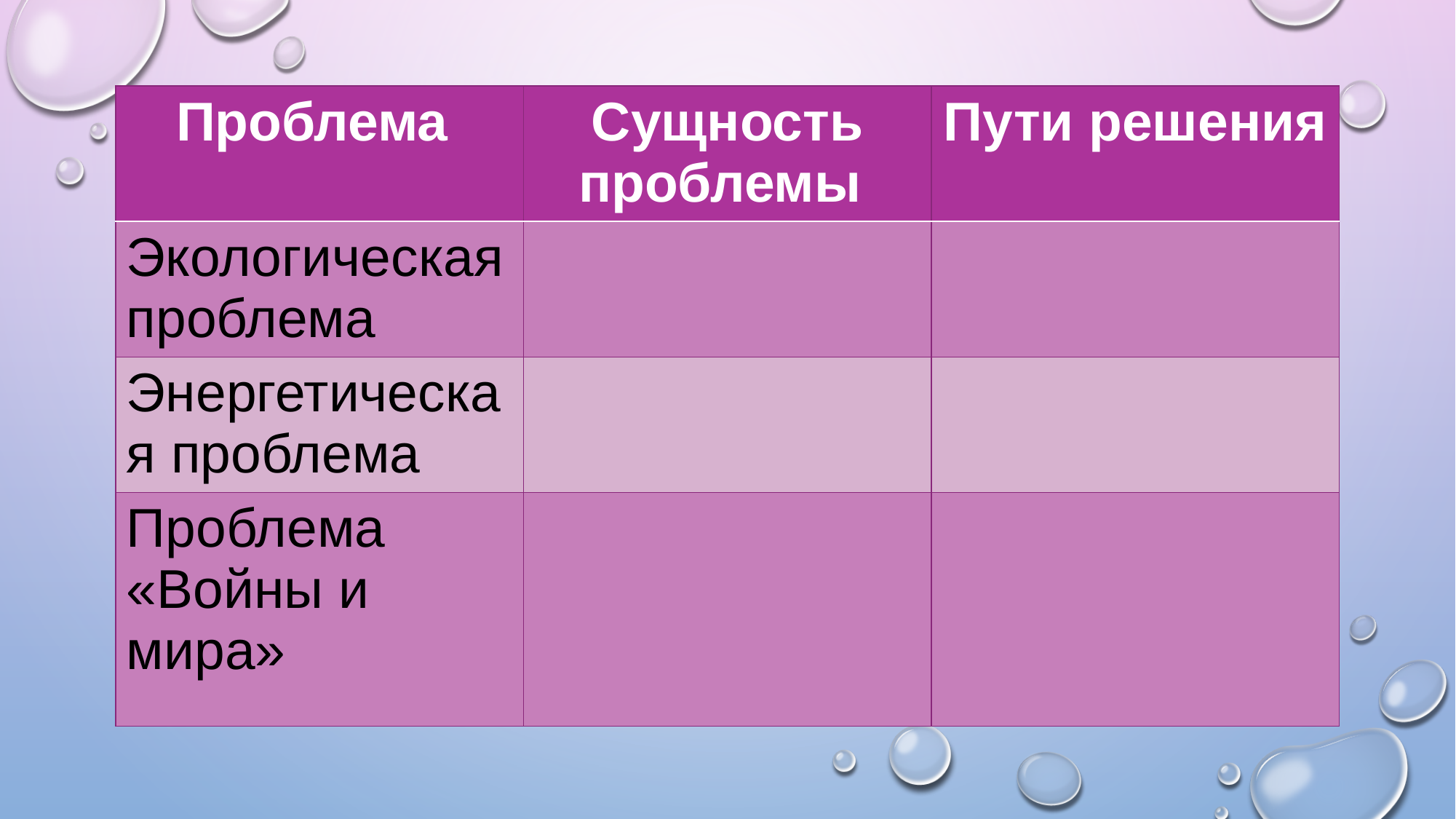

| Проблема | Сущность проблемы | Пути решения |
| --- | --- | --- |
| Экологическая проблема |  |  |
| Энергетическая проблема |  |  |
| Проблема «Войны и мира» |  |  |